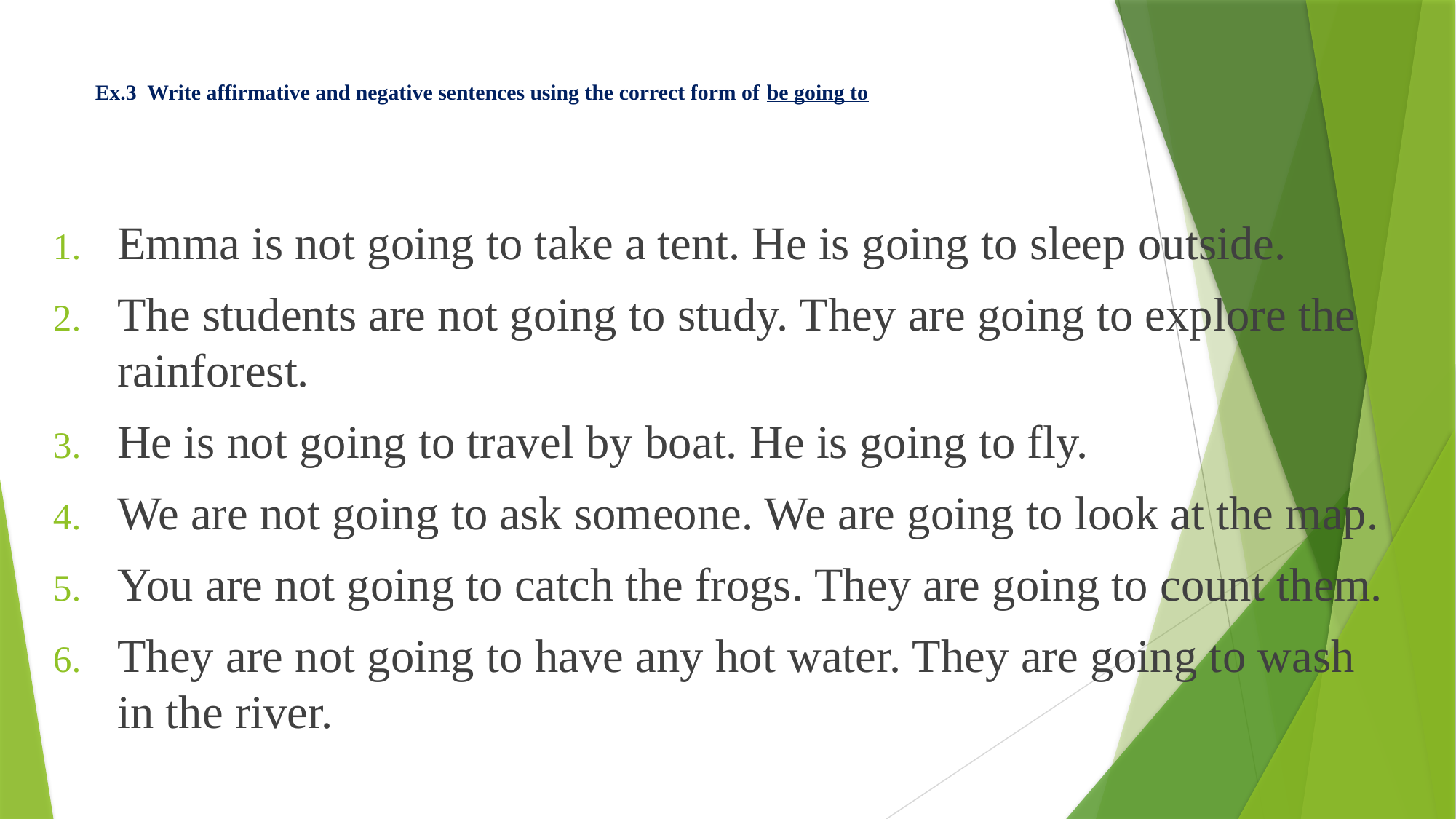

# Ex.3  Write affirmative and negative sentences using the correct form of be going to
Emma is not going to take a tent. He is going to sleep outside.
The students are not going to study. They are going to explore the rainforest.
He is not going to travel by boat. He is going to fly.
We are not going to ask someone. We are going to look at the map.
You are not going to catch the frogs. They are going to count them.
They are not going to have any hot water. They are going to wash in the river.